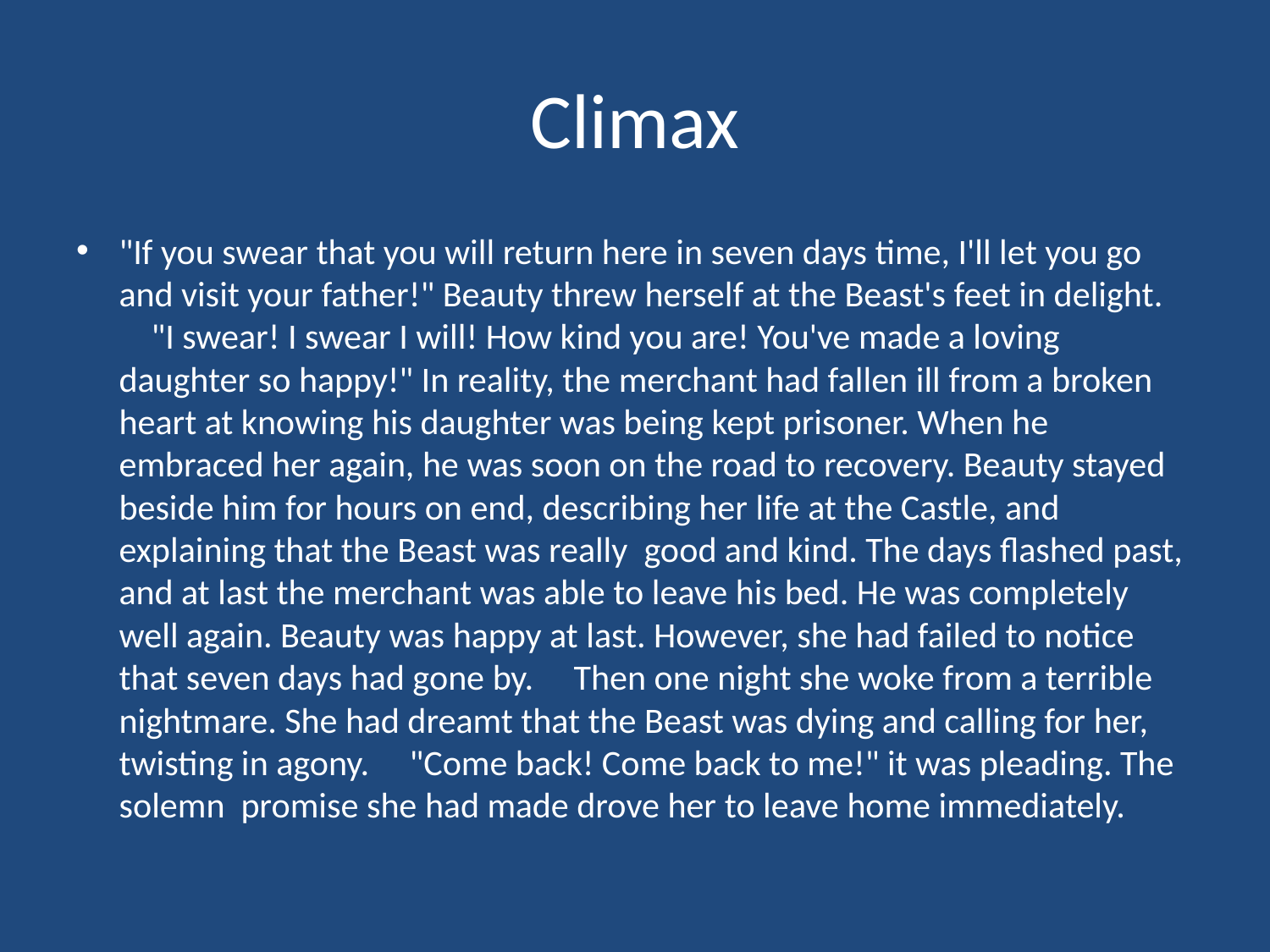

# Climax
"If you swear that you will return here in seven days time, I'll let you go and visit your father!" Beauty threw herself at the Beast's feet in delight.     "I swear! I swear I will! How kind you are! You've made a loving daughter so happy!" In reality, the merchant had fallen ill from a broken heart at knowing his daughter was being kept prisoner. When he embraced her again, he was soon on the road to recovery. Beauty stayed beside him for hours on end, describing her life at the Castle, and explaining that the Beast was really  good and kind. The days flashed past, and at last the merchant was able to leave his bed. He was completely well again. Beauty was happy at last. However, she had failed to notice that seven days had gone by.     Then one night she woke from a terrible nightmare. She had dreamt that the Beast was dying and calling for her, twisting in agony.     "Come back! Come back to me!" it was pleading. The solemn  promise she had made drove her to leave home immediately.